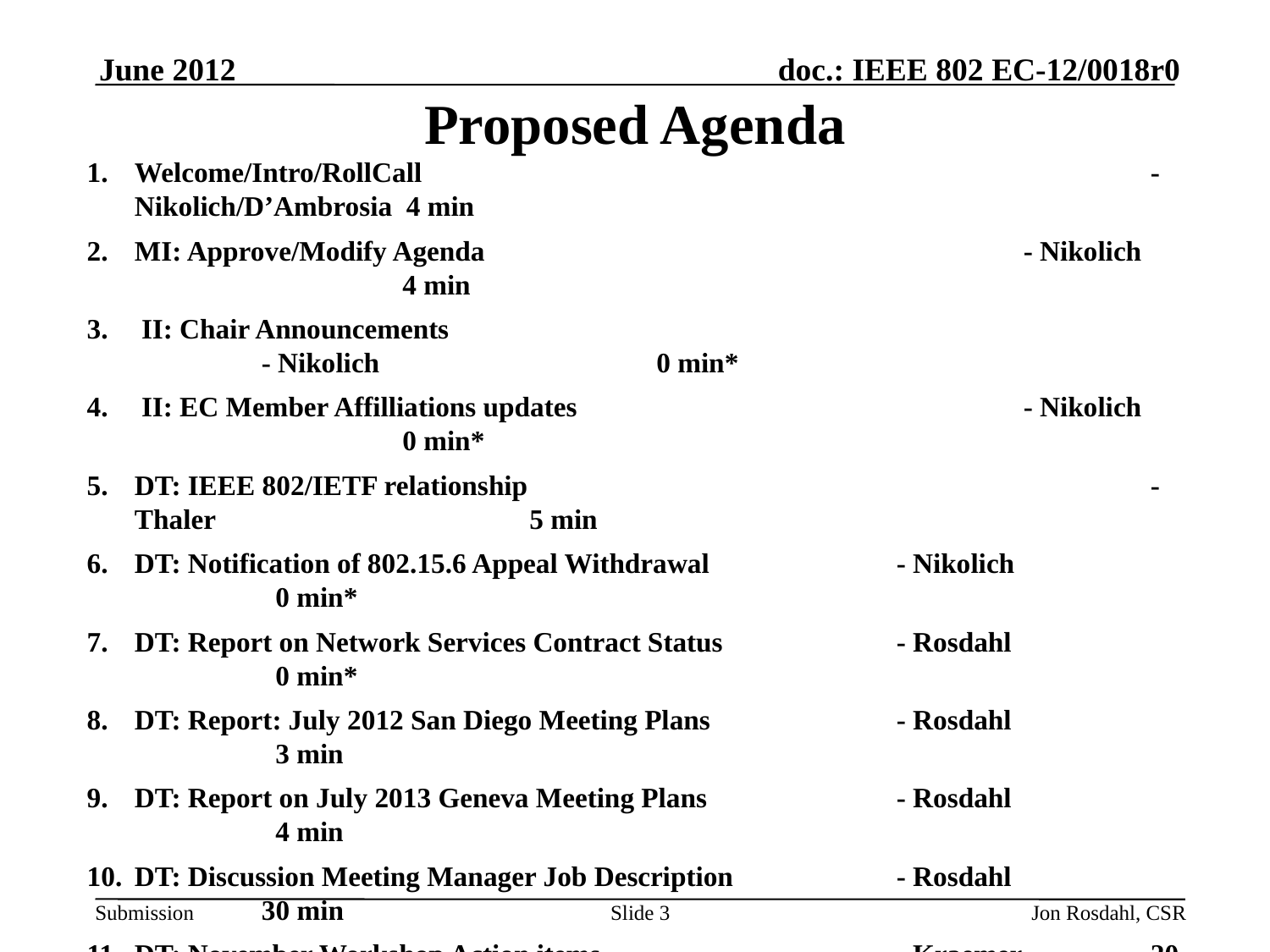

June 2012
# Proposed Agenda
Welcome/Intro/RollCall		                        			- Nikolich/D’Ambrosia  4 min
MI: Approve/Modify Agenda		      	                 		- Nikolich	  		  4 min
 II: Chair Announcements							- Nikolich			  0 min*
 II: EC Member Affilliations updates         				- Nikolich			  0 min*
DT: IEEE 802/IETF relationship					- Thaler			  5 min
DT: Notification of 802.15.6 Appeal Withdrawal		- Nikolich	 		  0 min*
DT: Report on Network Services Contract Status     		- Rosdahl	  		  0 min*
DT: Report: July 2012 San Diego Meeting Plans		- Rosdahl			  3 min
DT: Report on July 2013 Geneva Meeting Plans       		- Rosdahl			  4 min
DT: Discussion Meeting Manager Job Description  		- Rosdahl			30 min
DT: November Workshop Action items	           		- Kraemer		20 min
ME:  802.22.2 – Sponsor Ballot Completion	            	- Mody			10 min
DT: Proposed change to Ops Manual Section 11	 		- Chaplin			10 min
DT: IMAT support for Participation less than 75% of a mtg. 	- Thaler		10 min
DT: Report on Single Sales Channel Update                      	- McCabe			  3 min
AOB                                                        				- 				12  min
Slide 3
Jon Rosdahl, CSR